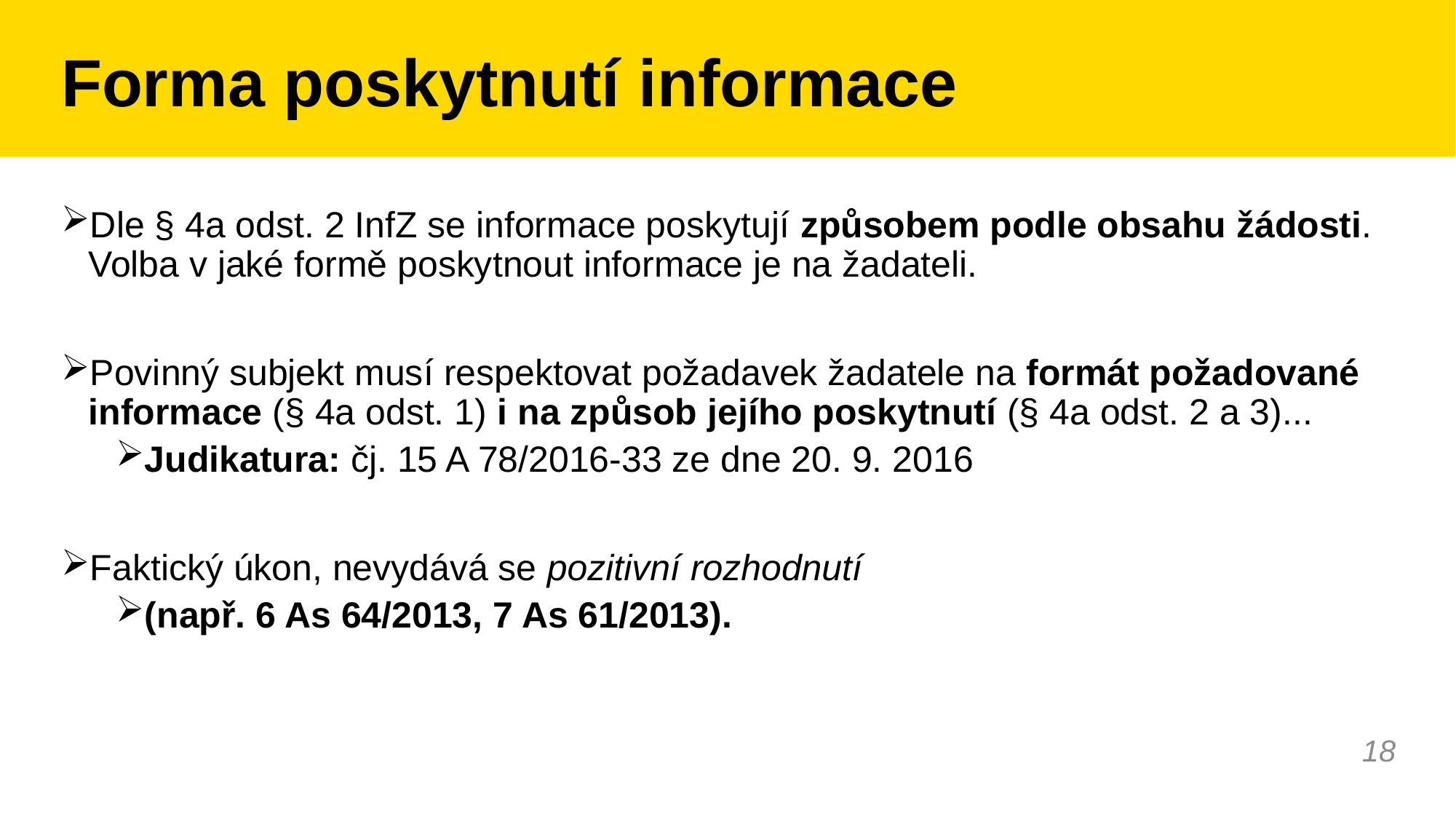

# Forma poskytnutí informace
Dle § 4a odst. 2 InfZ se informace poskytují způsobem podle obsahu žádosti. Volba v jaké formě poskytnout informace je na žadateli.

Povinný subjekt musí respektovat požadavek žadatele na formát požadované informace (§ 4a odst. 1) i na způsob jejího poskytnutí (§ 4a odst. 2 a 3)...
Judikatura: čj. 15 A 78/2016-33 ze dne 20. 9. 2016

Faktický úkon, nevydává se pozitivní rozhodnutí
(např. 6 As 64/2013, 7 As 61/2013).

18